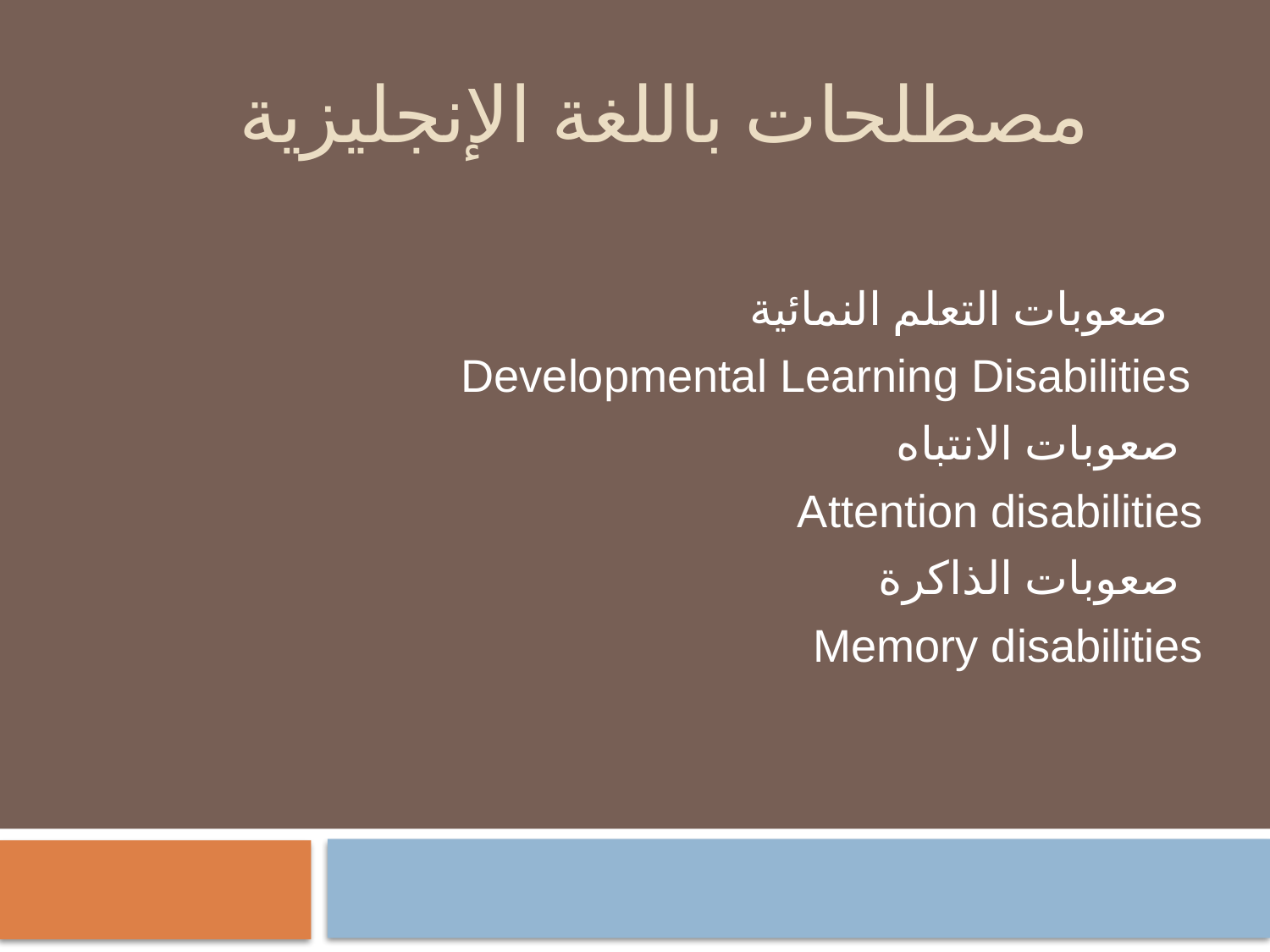

# مصطلحات باللغة الإنجليزية
   صعوبات التعلم النمائية
 Developmental Learning Disabilities
  صعوبات الانتباه
Attention disabilities
  صعوبات الذاكرة
Memory disabilities